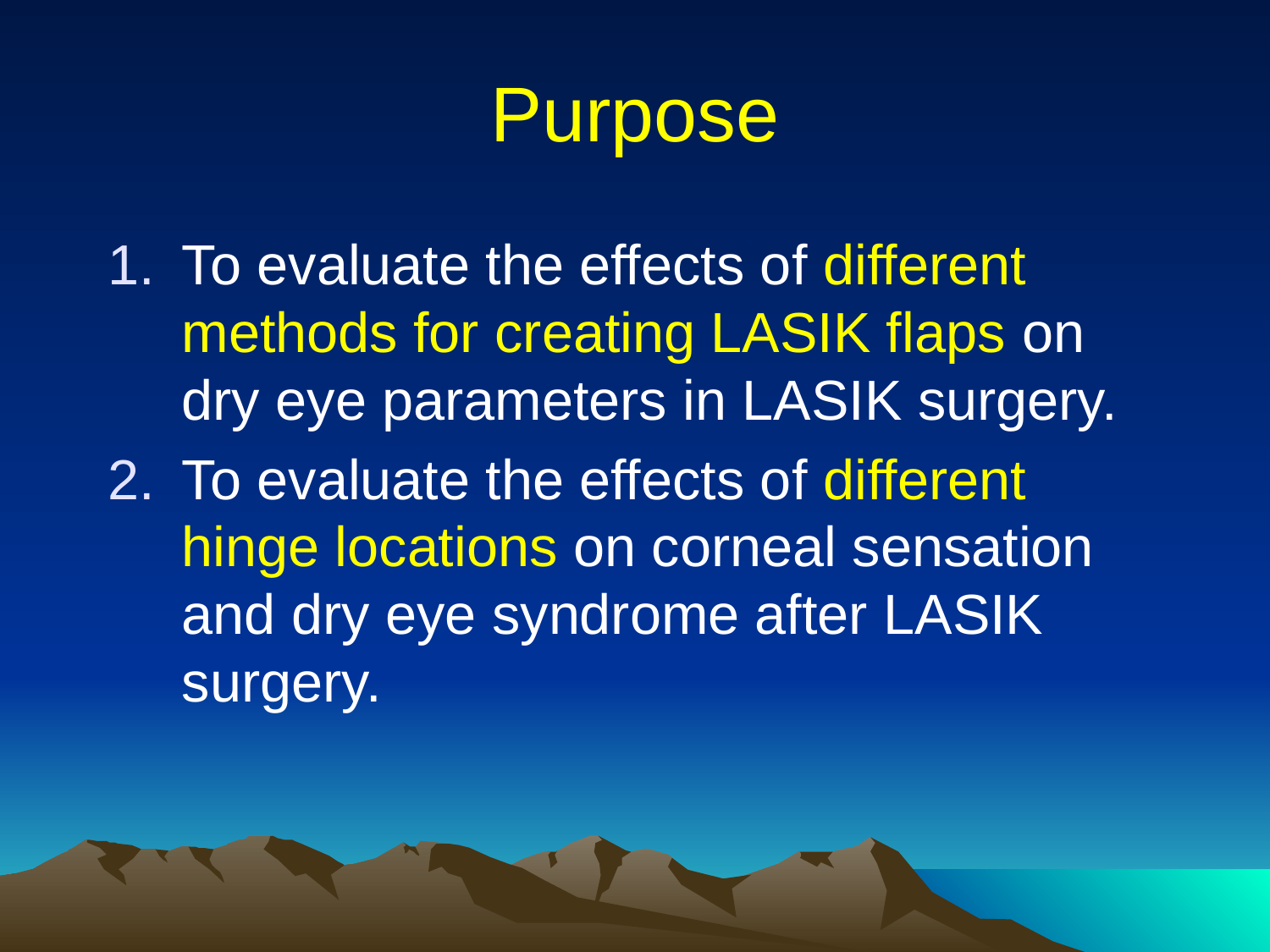

# Purpose
To evaluate the effects of different methods for creating LASIK flaps on dry eye parameters in LASIK surgery.
To evaluate the effects of different hinge locations on corneal sensation and dry eye syndrome after LASIK surgery.